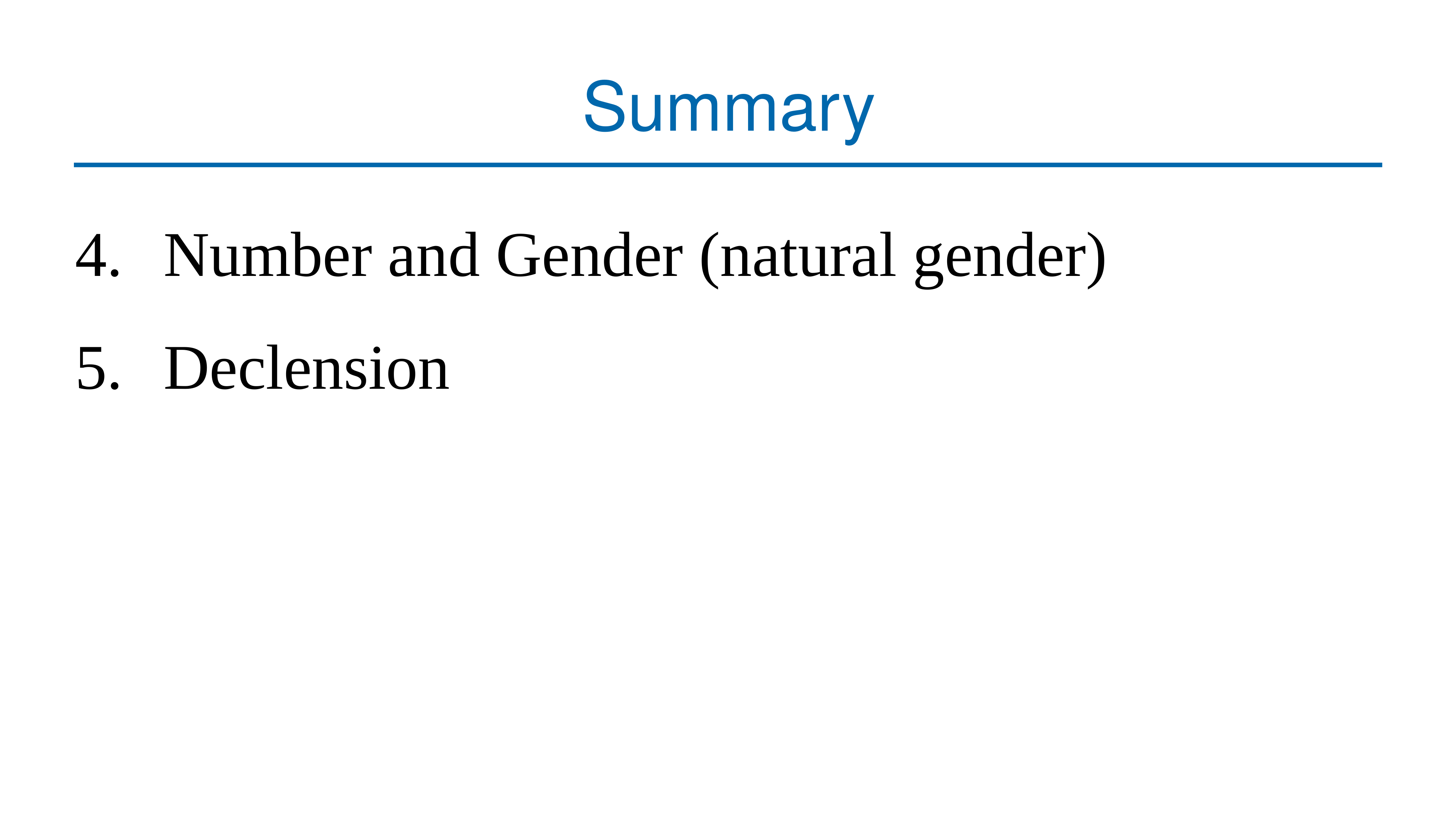

# Summary
Number and Gender (natural gender)
Declension